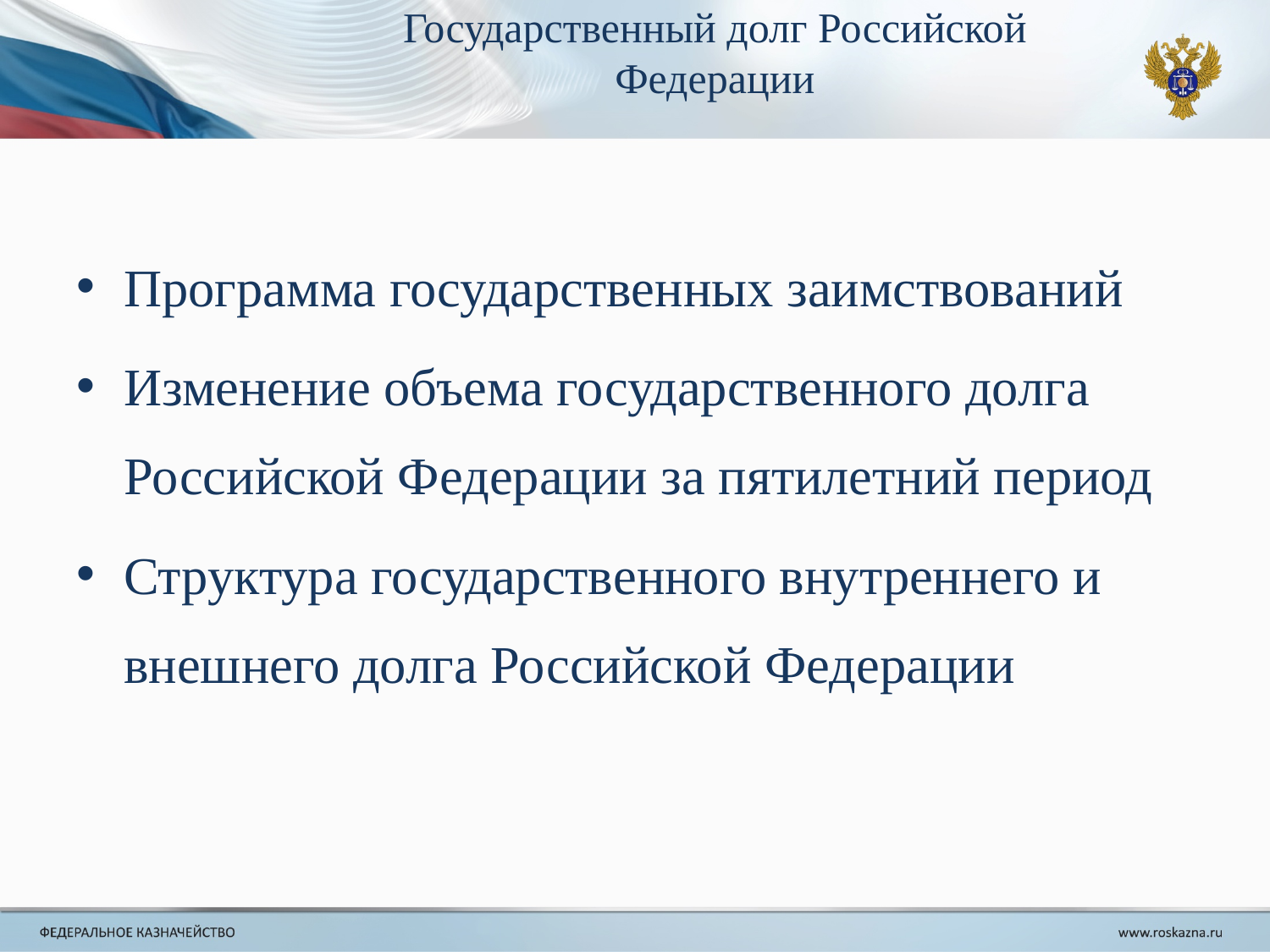

# Государственный долг Российской Федерации
Программа государственных заимствований
Изменение объема государственного долга Российской Федерации за пятилетний период
Структура государственного внутреннего и внешнего долга Российской Федерации